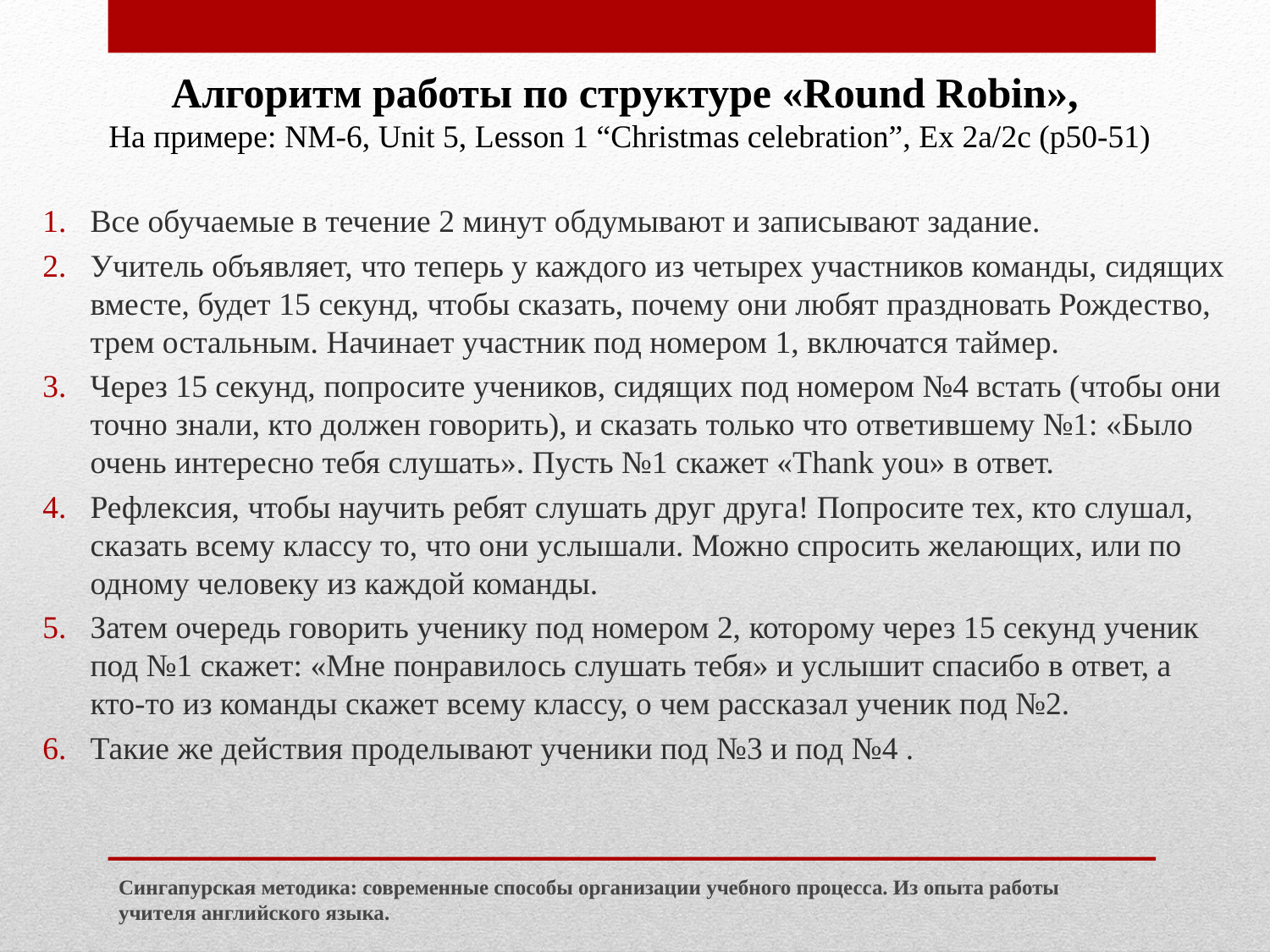

Алгоритм работы по структуре «Round Robin»,
На примере: NM-6, Unit 5, Lesson 1 “Christmas celebration”, Ex 2a/2c (p50-51)
Все обучаемые в течение 2 минут обдумывают и записывают задание.
Учитель объявляет, что теперь у каждого из четырех участников команды, сидящих вместе, будет 15 секунд, чтобы сказать, почему они любят праздновать Рождество, трем остальным. Начинает участник под номером 1, включатся таймер.
Через 15 секунд, попросите учеников, сидящих под номером №4 встать (чтобы они точно знали, кто должен говорить), и сказать только что ответившему №1: «Было очень интересно тебя слушать». Пусть №1 скажет «Thank you» в ответ.
Рефлексия, чтобы научить ребят слушать друг друга! Попросите тех, кто слушал, сказать всему классу то, что они услышали. Можно спросить желающих, или по одному человеку из каждой команды.
Затем очередь говорить ученику под номером 2, которому через 15 секунд ученик под №1 скажет: «Мне понравилось слушать тебя» и услышит спасибо в ответ, а кто-то из команды скажет всему классу, о чем рассказал ученик под №2.
Такие же действия проделывают ученики под №3 и под №4 .
Сингапурская методика: современные способы организации учебного процесса. Из опыта работы учителя английского языка.